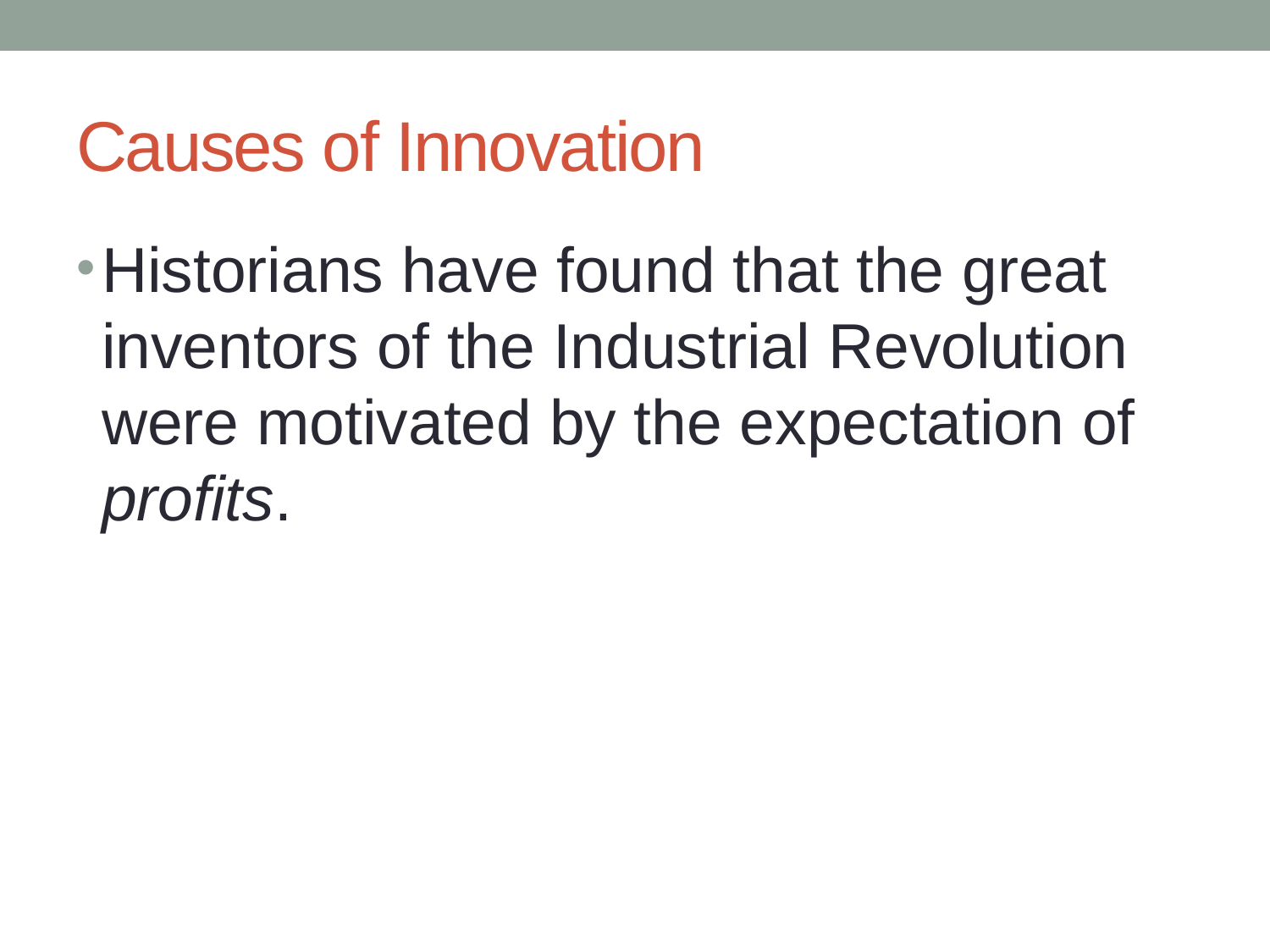

# Causes of Innovation
Historians have found that the great inventors of the Industrial Revolution were motivated by the expectation of profits.